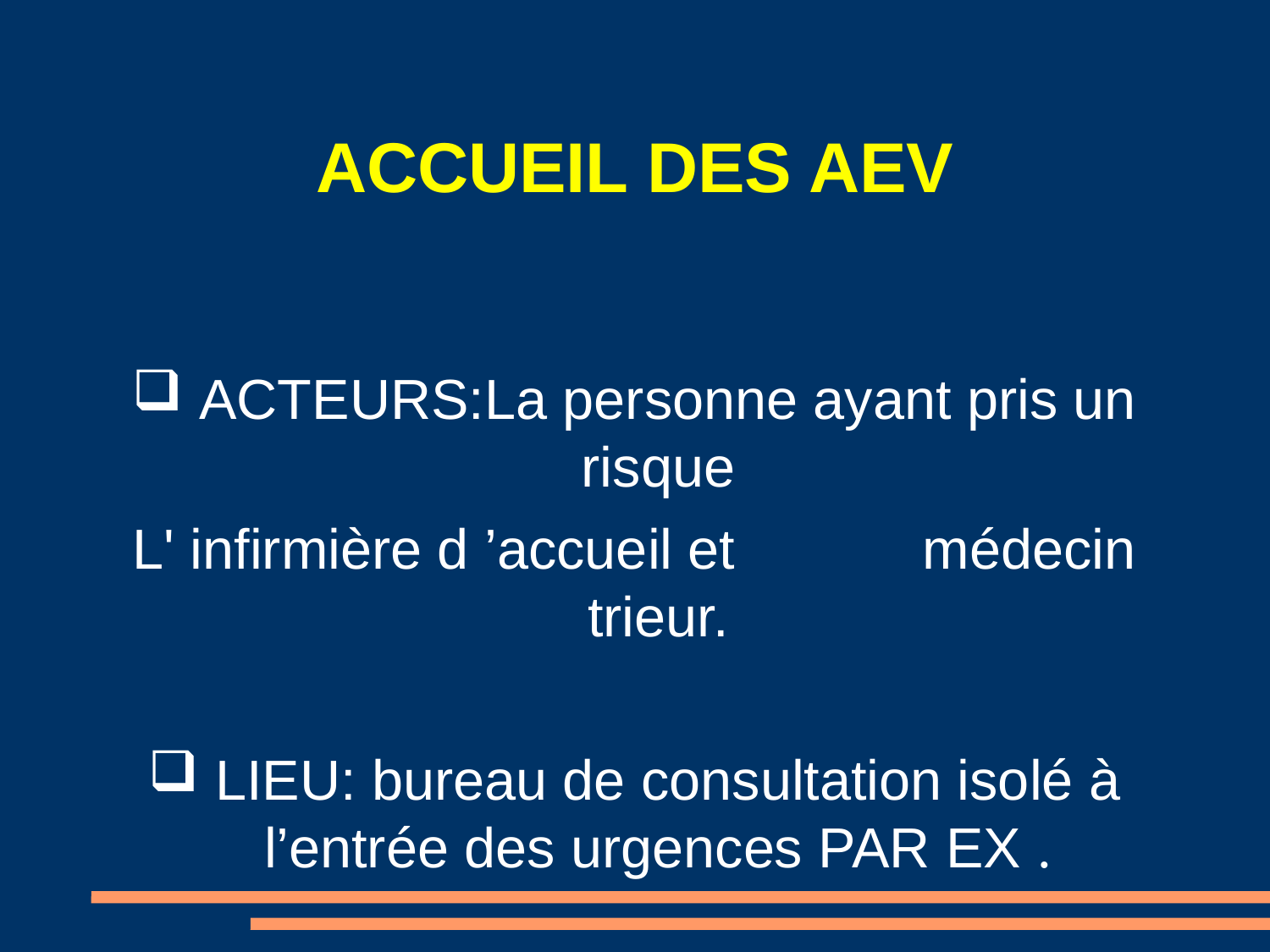

ACCUEIL DES AEV

 ACTEURS:La personne ayant pris un risque
L' infirmière d ’accueil et            médecin trieur.

 LIEU: bureau de consultation isolé à l’entrée des urgences PAR EX .